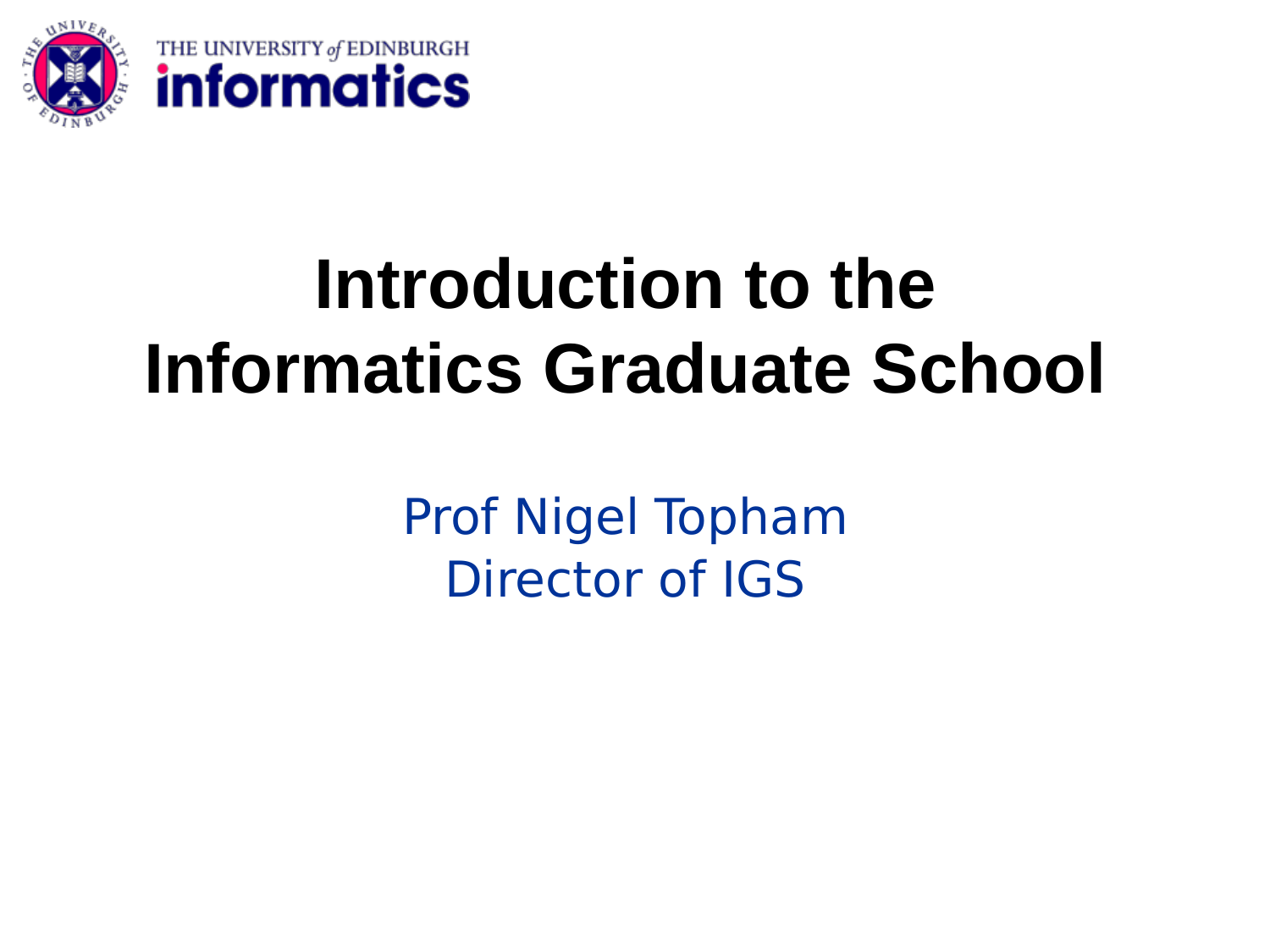

# Introduction to the Informatics Graduate School
Prof Nigel Topham
Director of IGS